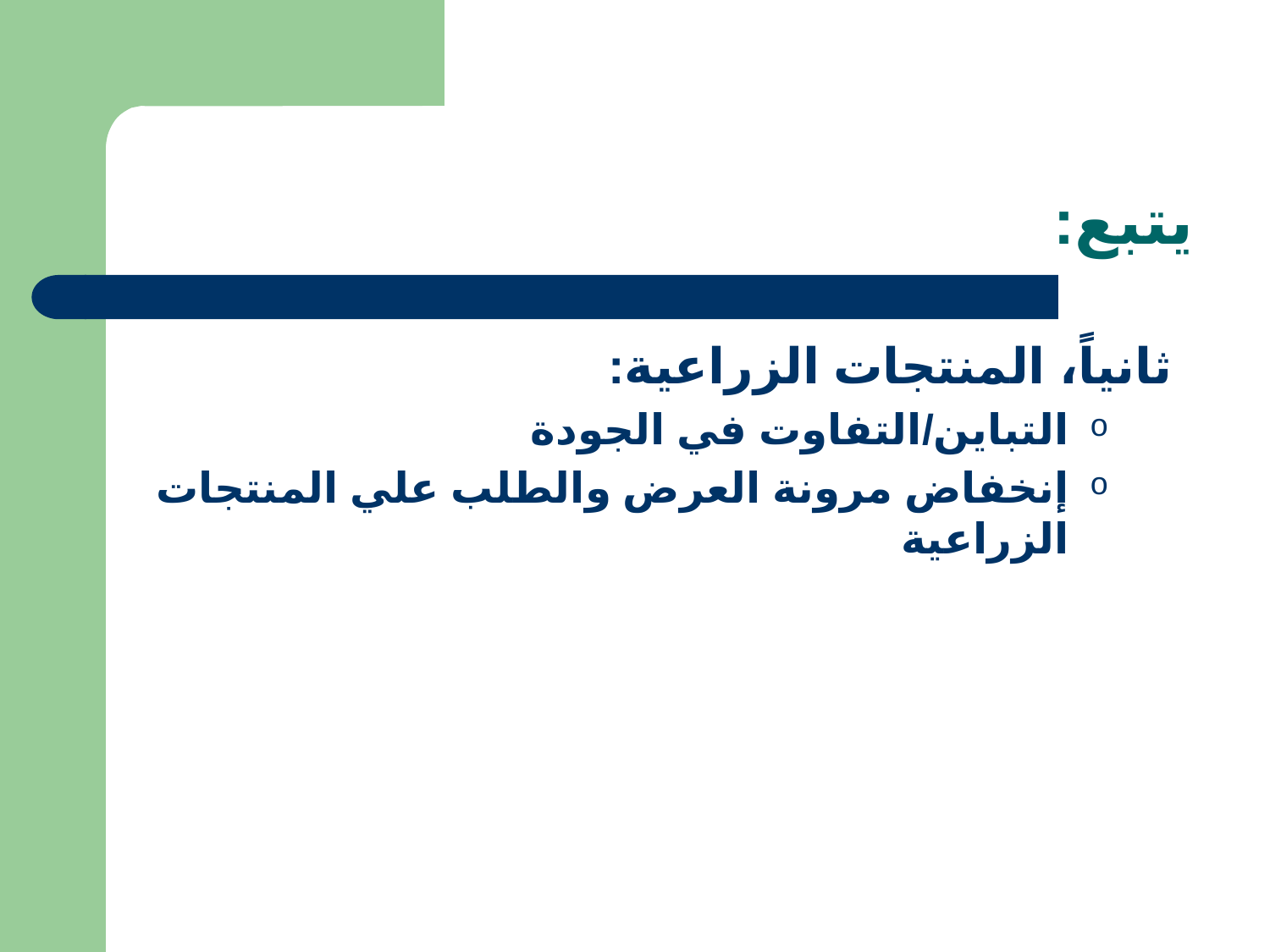

# يتبع:
ثانياً، المنتجات الزراعية:
التباين/التفاوت في الجودة
إنخفاض مرونة العرض والطلب علي المنتجات الزراعية